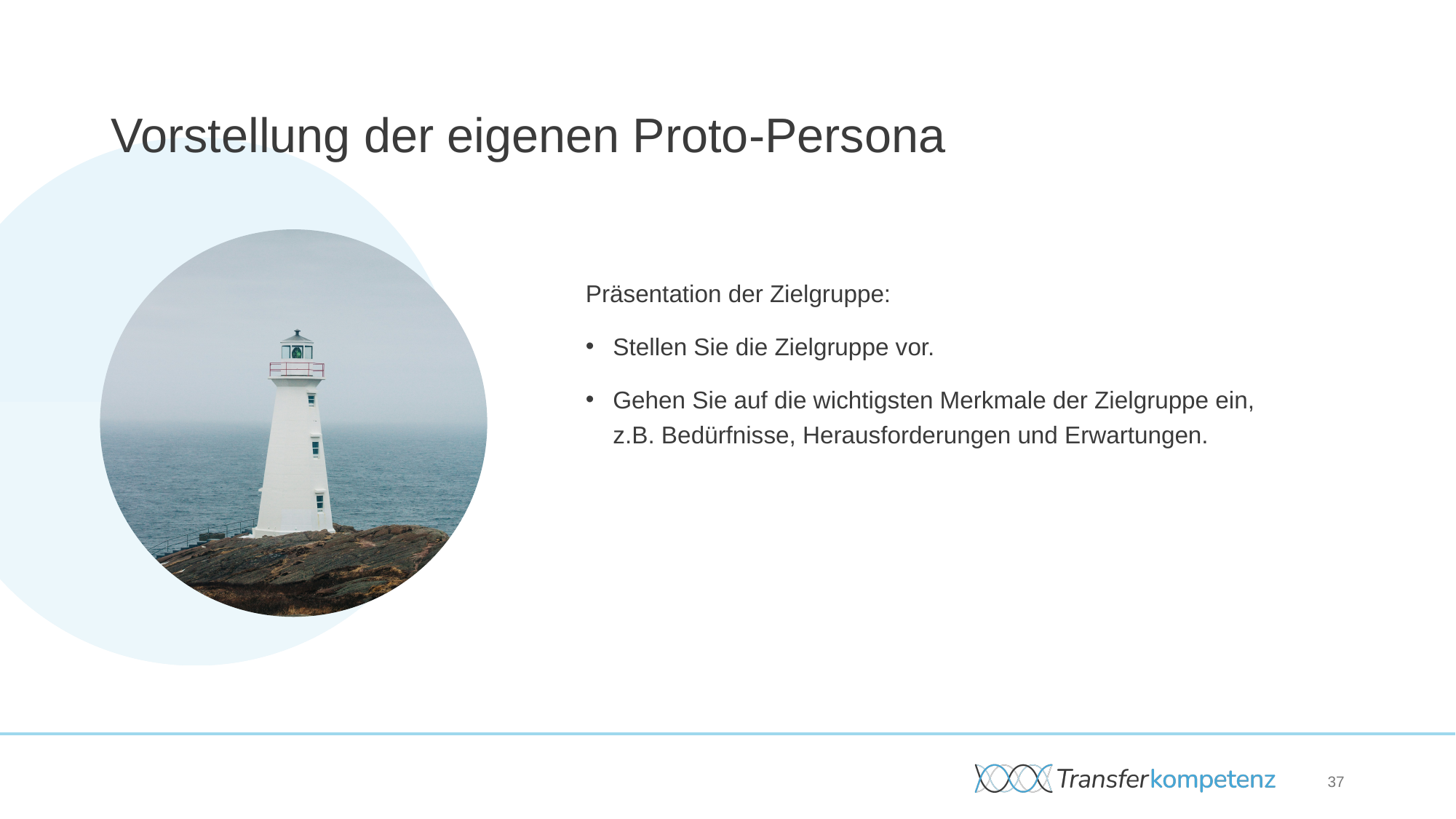

# Vorstellung der eigenen Proto-Persona

Präsentation der Zielgruppe:
Stellen Sie die Zielgruppe vor.
Gehen Sie auf die wichtigsten Merkmale der Zielgruppe ein, z.B. Bedürfnisse, Herausforderungen und Erwartungen.
37